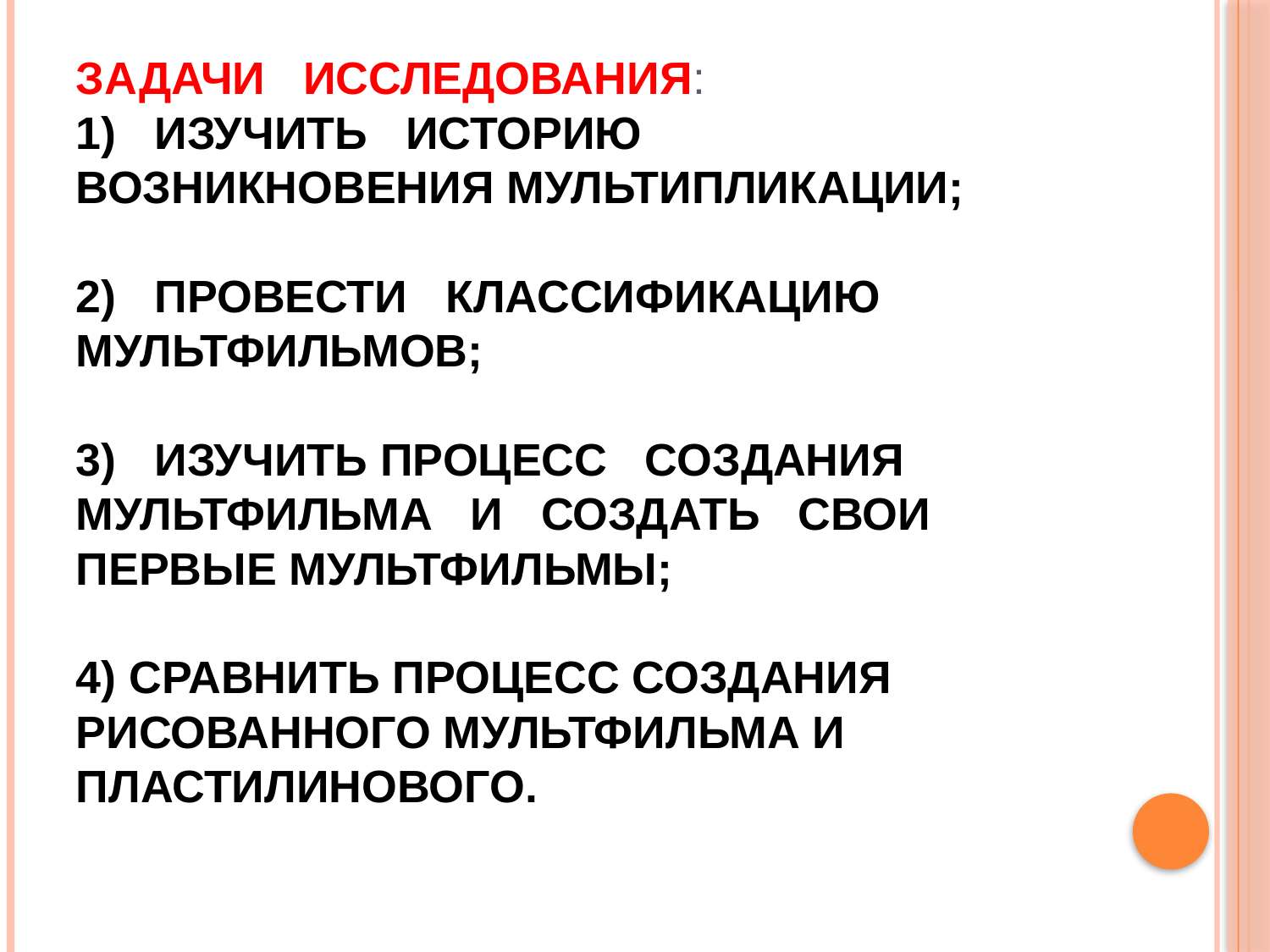

# Задачи   исследования: 1)   изучить   историю   возникновения мультипликации; 2)   провести   классификацию   мультфильмов; 3)   изучить процесс   создания      мультфильма   и   создать   свои   первые мультфильмы; 4) сравнить процесс создания рисованного мультфильма и пластилинового.